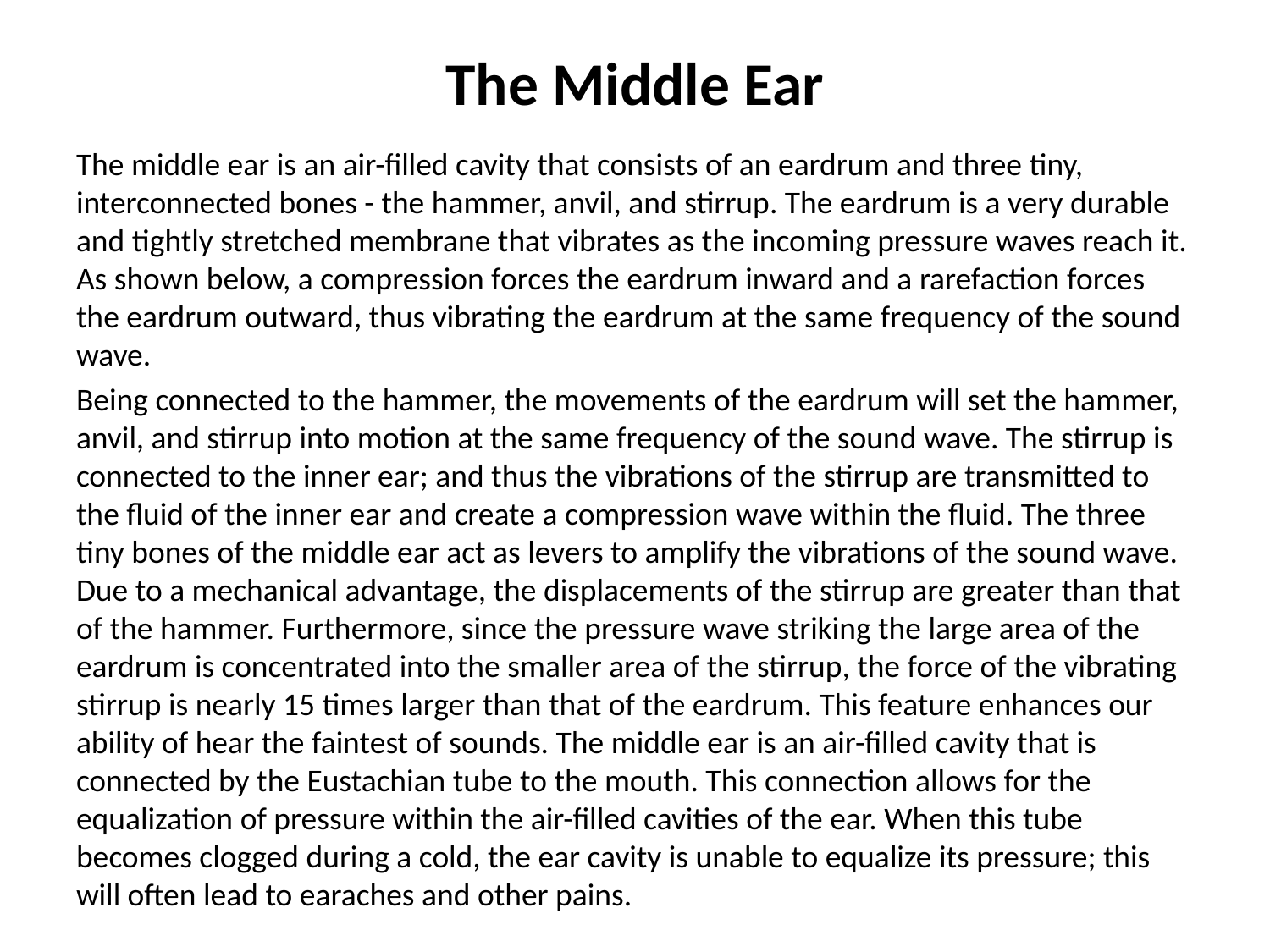

# The Middle Ear
The middle ear is an air-filled cavity that consists of an eardrum and three tiny, interconnected bones - the hammer, anvil, and stirrup. The eardrum is a very durable and tightly stretched membrane that vibrates as the incoming pressure waves reach it. As shown below, a compression forces the eardrum inward and a rarefaction forces the eardrum outward, thus vibrating the eardrum at the same frequency of the sound wave.
Being connected to the hammer, the movements of the eardrum will set the hammer, anvil, and stirrup into motion at the same frequency of the sound wave. The stirrup is connected to the inner ear; and thus the vibrations of the stirrup are transmitted to the fluid of the inner ear and create a compression wave within the fluid. The three tiny bones of the middle ear act as levers to amplify the vibrations of the sound wave. Due to a mechanical advantage, the displacements of the stirrup are greater than that of the hammer. Furthermore, since the pressure wave striking the large area of the eardrum is concentrated into the smaller area of the stirrup, the force of the vibrating stirrup is nearly 15 times larger than that of the eardrum. This feature enhances our ability of hear the faintest of sounds. The middle ear is an air-filled cavity that is connected by the Eustachian tube to the mouth. This connection allows for the equalization of pressure within the air-filled cavities of the ear. When this tube becomes clogged during a cold, the ear cavity is unable to equalize its pressure; this will often lead to earaches and other pains.